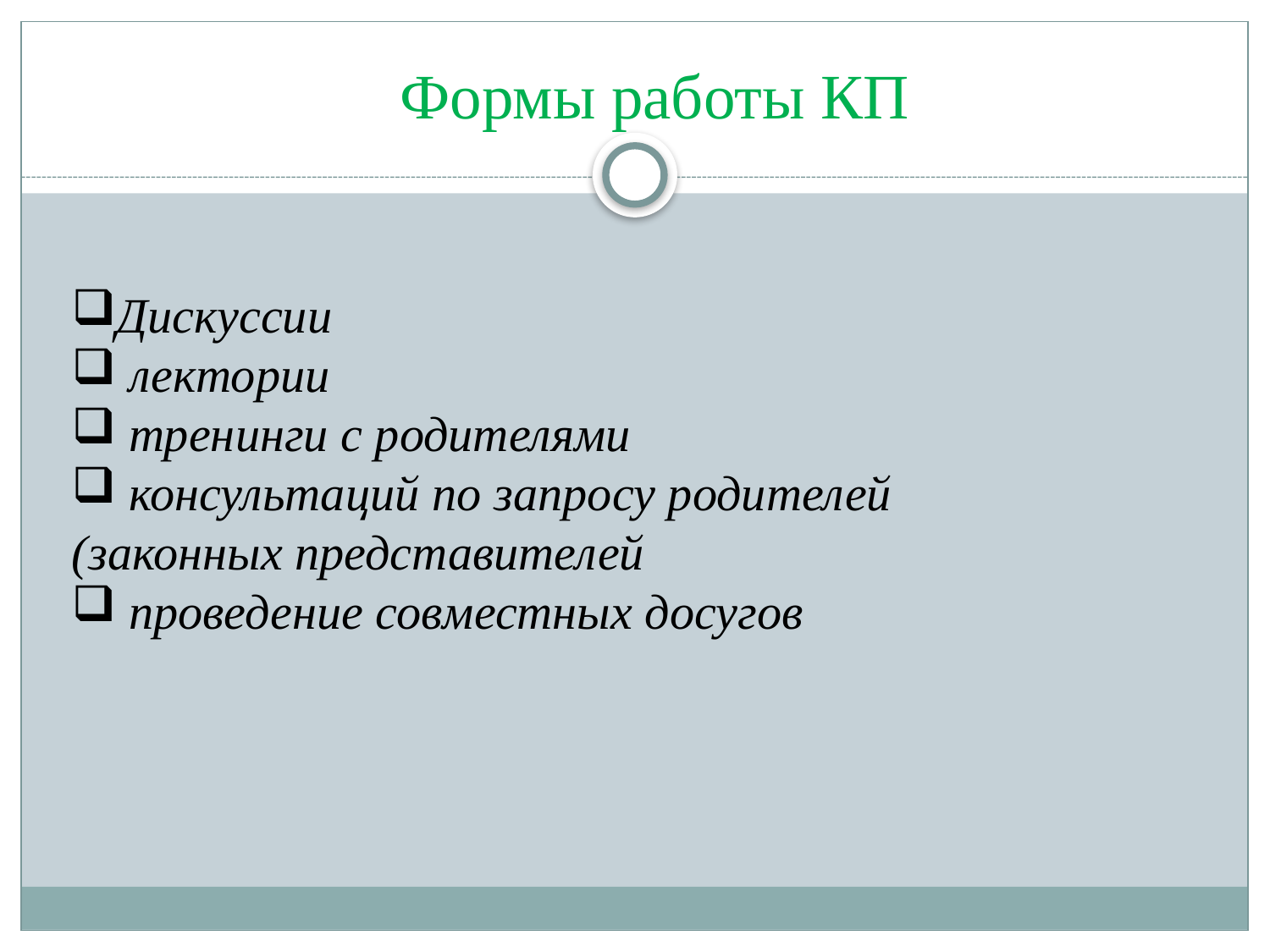

Формы работы КП
Дискуссии
 лектории
 тренинги с родителями
 консультаций по запросу родителей (законных представителей
 проведение совместных досугов